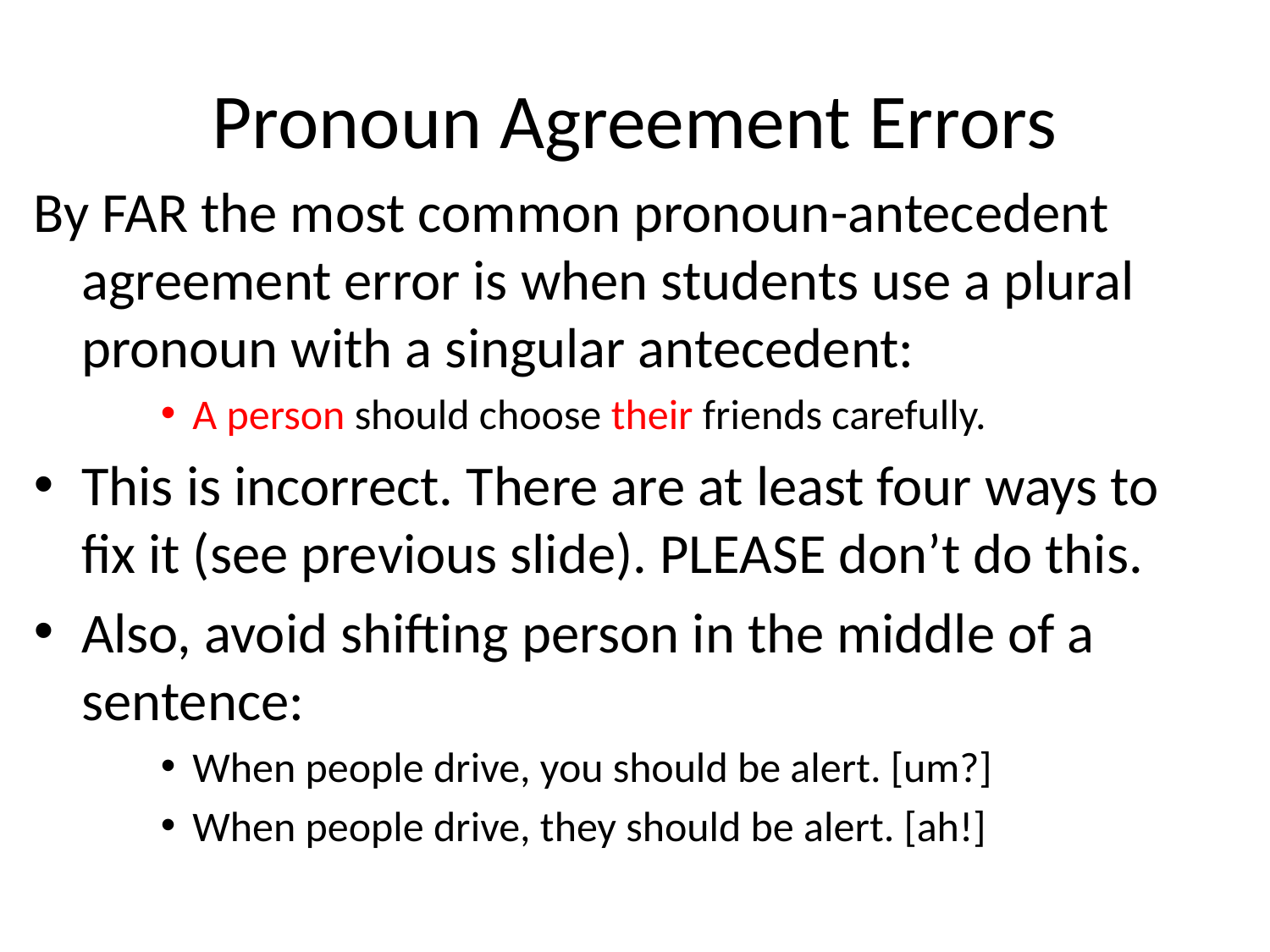

# Pronoun Agreement Errors
By FAR the most common pronoun-antecedent agreement error is when students use a plural pronoun with a singular antecedent:
A person should choose their friends carefully.
This is incorrect. There are at least four ways to fix it (see previous slide). PLEASE don’t do this.
Also, avoid shifting person in the middle of a sentence:
When people drive, you should be alert. [um?]
When people drive, they should be alert. [ah!]